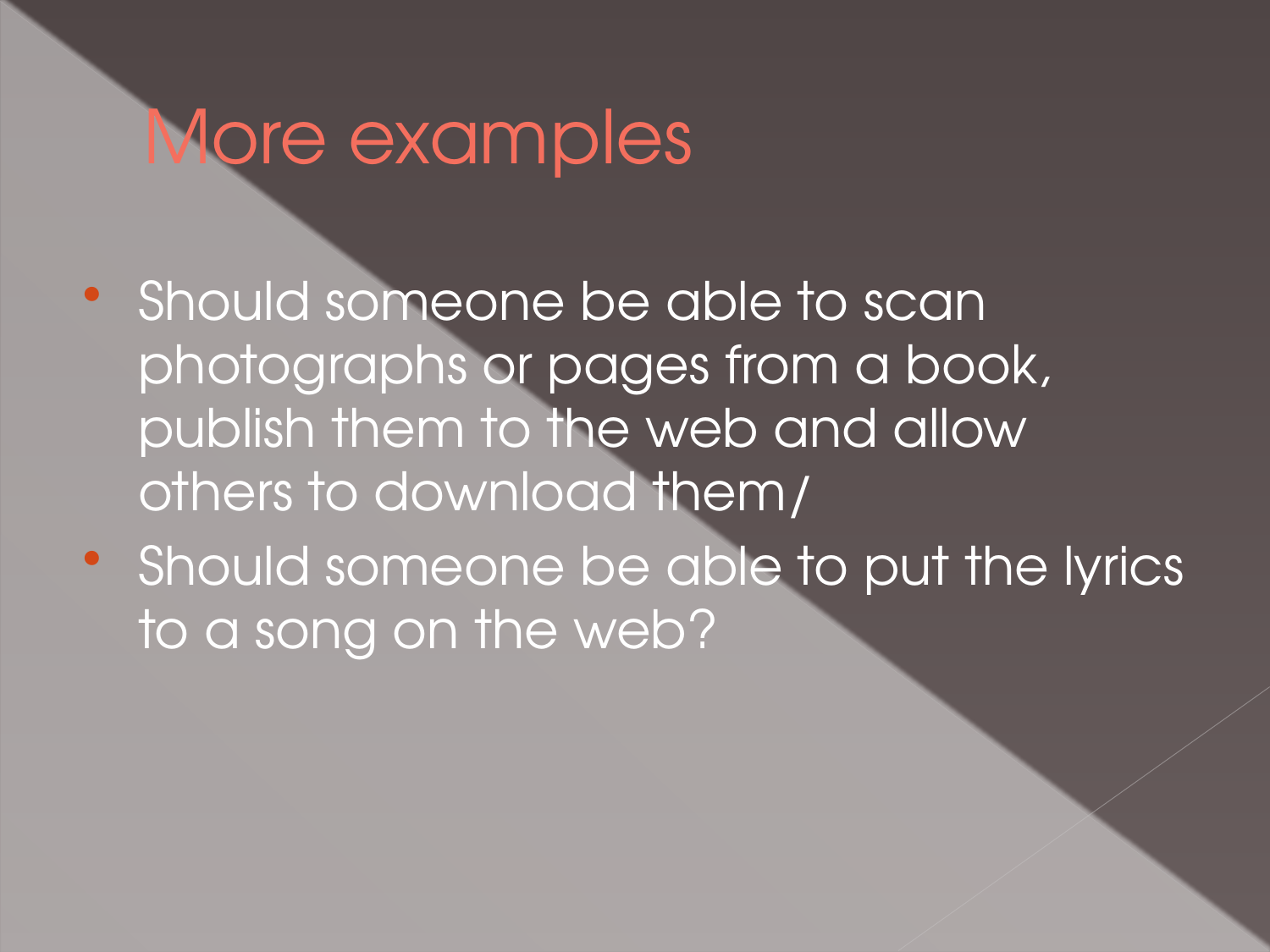

# More examples
Should someone be able to scan photographs or pages from a book, publish them to the web and allow others to download them/
Should someone be able to put the lyrics to a song on the web?